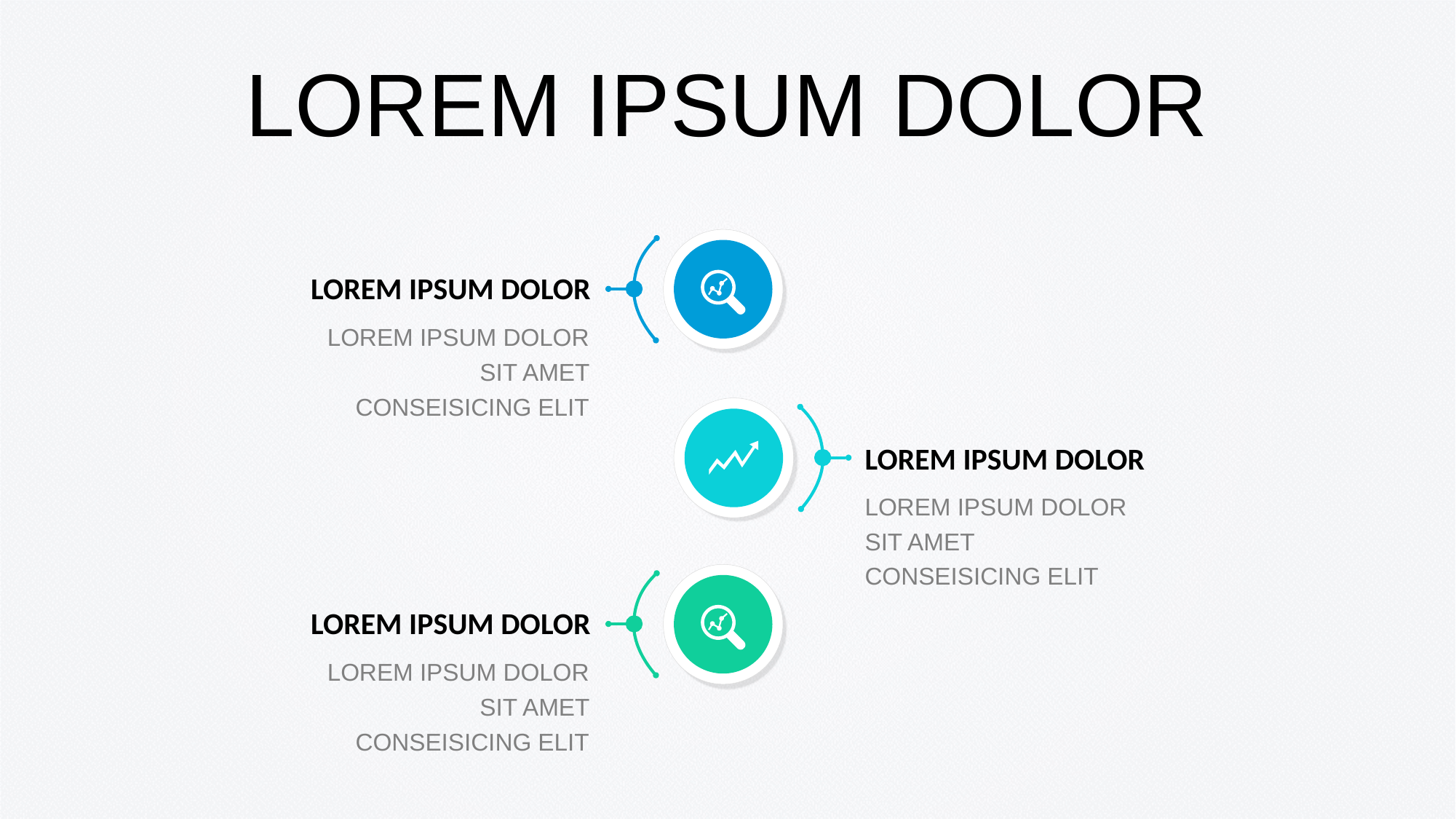

# LOREM IPSUM DOLOR

LOREM IPSUM DOLOR

LOREM IPSUM DOLOR SIT AMET CONSEISICING ELIT

LOREM IPSUM DOLOR

LOREM IPSUM DOLOR SIT AMET CONSEISICING ELIT

LOREM IPSUM DOLOR

LOREM IPSUM DOLOR SIT AMET CONSEISICING ELIT